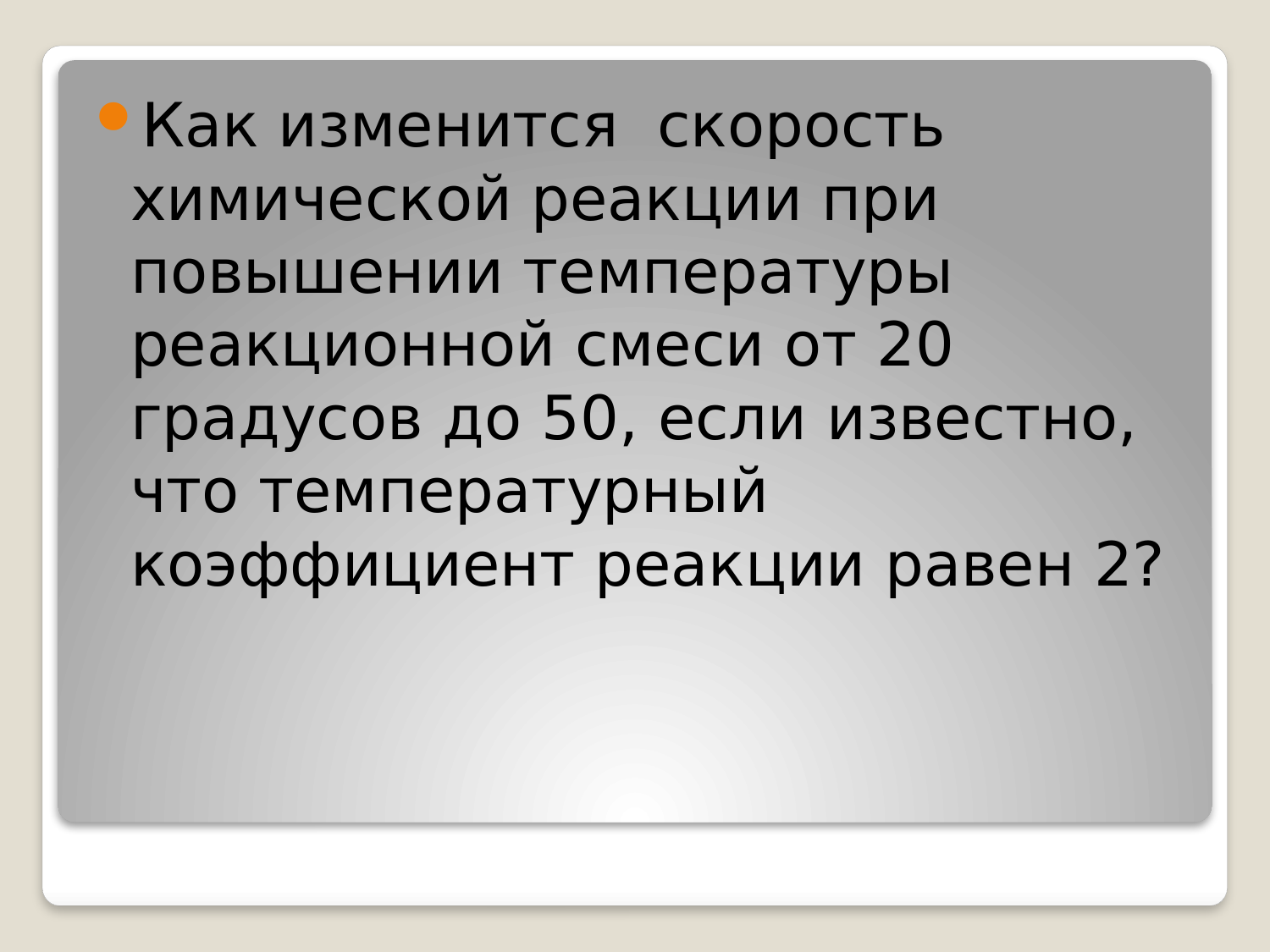

Как изменится  скорость химической реакции при повышении температуры реакционной смеси от 20  градусов до 50, если известно, что температурный коэффициент реакции равен 2?
#